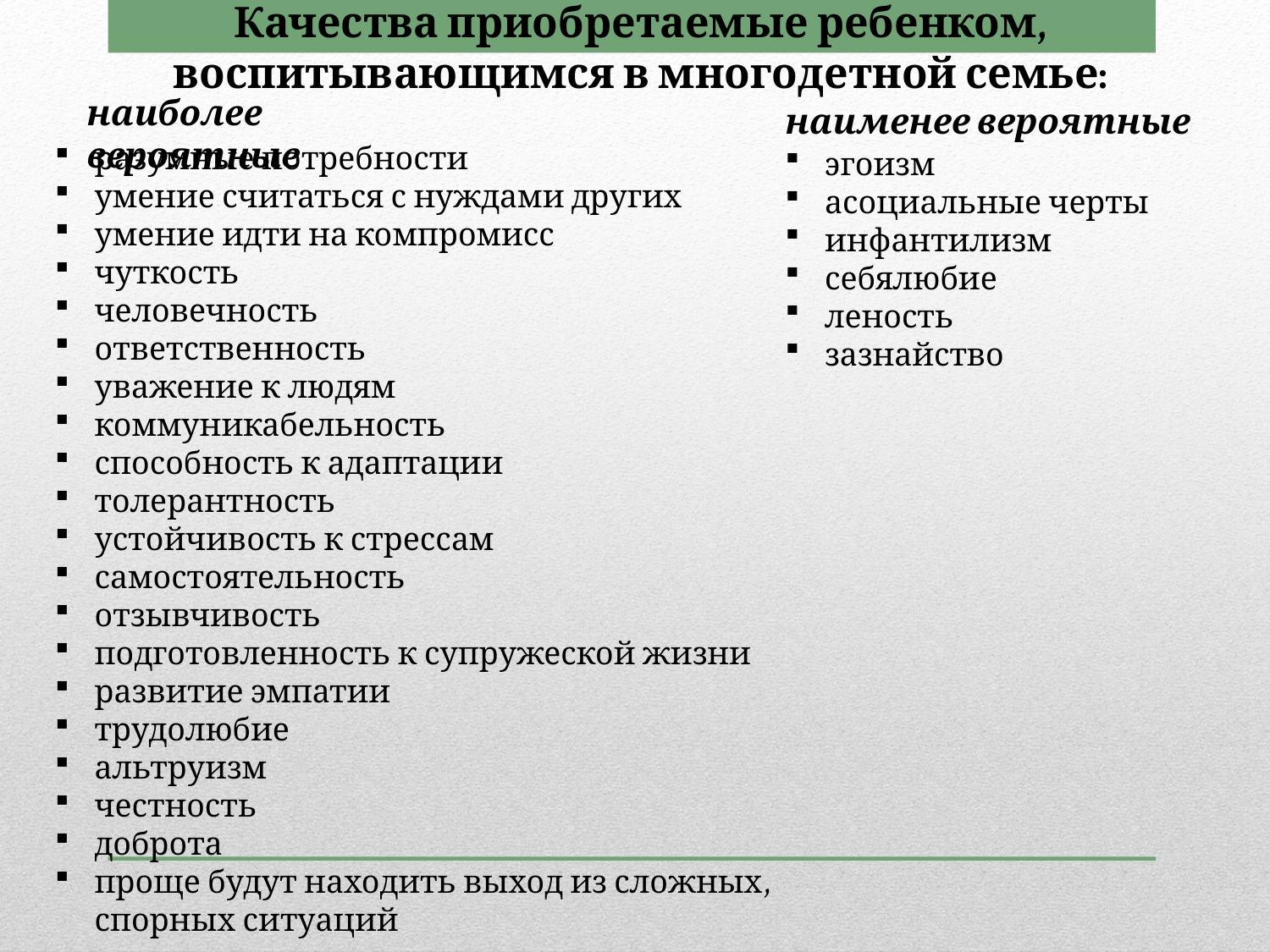

Качества приобретаемые ребенком, воспитывающимся в многодетной семье:
наиболее вероятные
наименее вероятные
разумные потребности
умение считаться с нуждами других
умение идти на компромисс
чуткость
человечность
ответственность
уважение к людям
коммуникабельность
способность к адаптации
толерантность
устойчивость к стрессам
самостоятельность
отзывчивость
подготовленность к супружеской жизни
развитие эмпатии
трудолюбие
альтруизм
честность
доброта
проще будут находить выход из сложных, спорных ситуаций
эгоизм
асоциальные черты
инфантилизм
себялюбие
леность
зазнайство